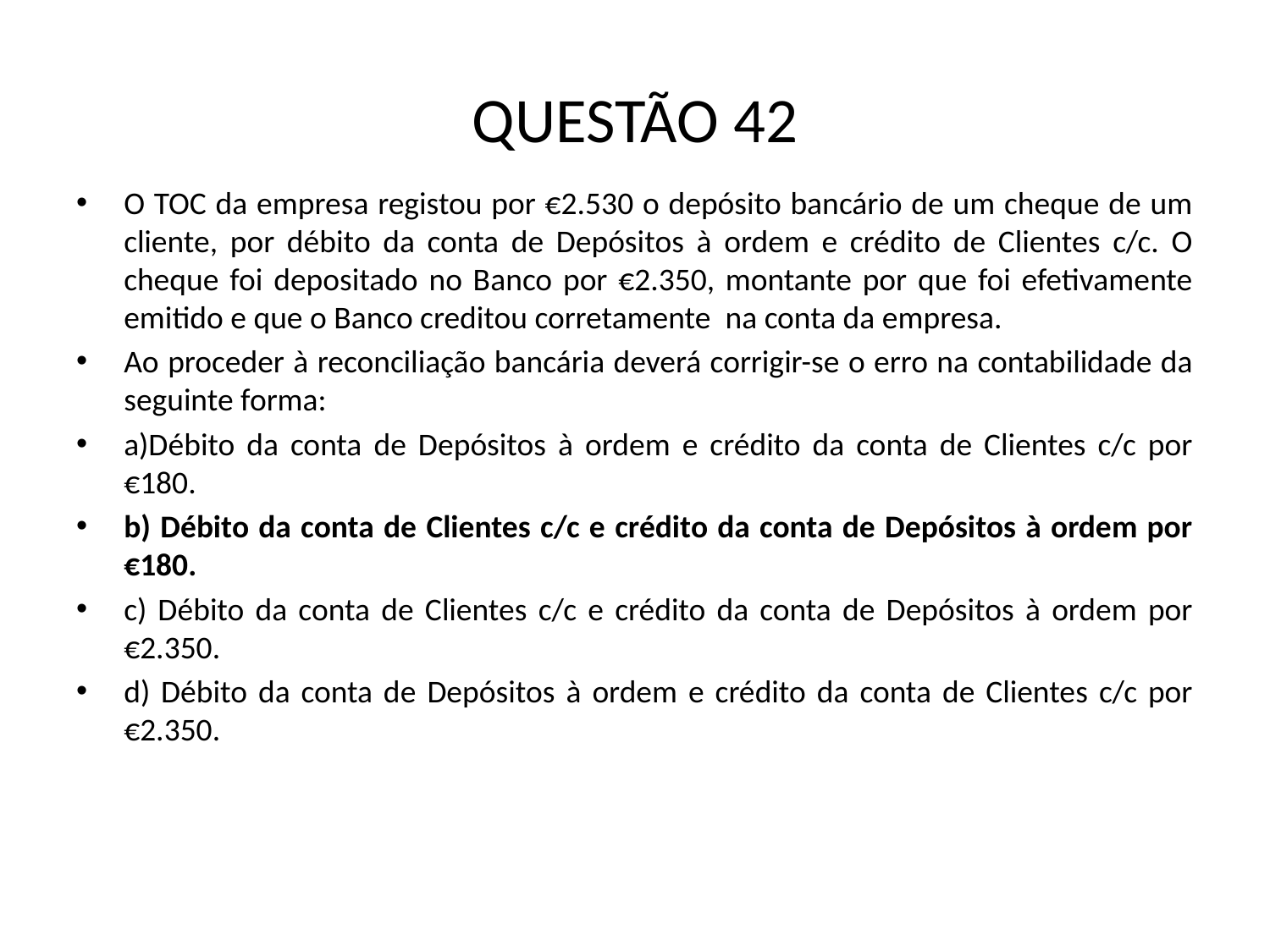

# QUESTÃO 42
O TOC da empresa registou por €2.530 o depósito bancário de um cheque de um cliente, por débito da conta de Depósitos à ordem e crédito de Clientes c/c. O cheque foi depositado no Banco por €2.350, montante por que foi efetivamente emitido e que o Banco creditou corretamente  na conta da empresa.
Ao proceder à reconciliação bancária deverá corrigir-se o erro na contabilidade da seguinte forma:
a)Débito da conta de Depósitos à ordem e crédito da conta de Clientes c/c por €180.
b) Débito da conta de Clientes c/c e crédito da conta de Depósitos à ordem por €180.
c) Débito da conta de Clientes c/c e crédito da conta de Depósitos à ordem por €2.350.
d) Débito da conta de Depósitos à ordem e crédito da conta de Clientes c/c por €2.350.